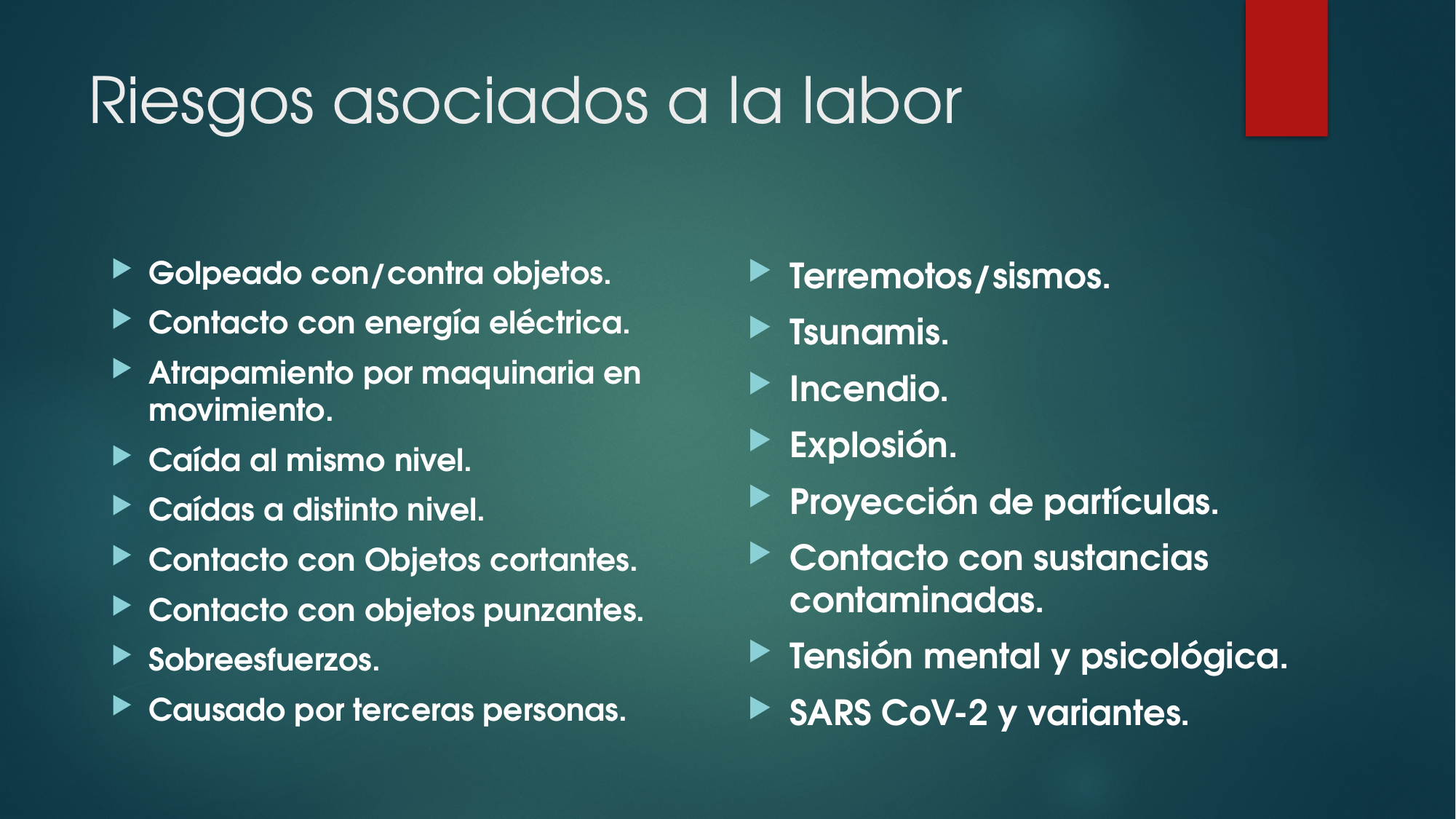

# Riesgos asociados a la labor
Golpeado con/contra objetos.
Contacto con energía eléctrica.
Atrapamiento por maquinaria en movimiento.
Caída al mismo nivel.
Caídas a distinto nivel.
Contacto con Objetos cortantes.
Contacto con objetos punzantes.
Sobreesfuerzos.
Causado por terceras personas.
Terremotos/sismos.
Tsunamis.
Incendio.
Explosión.
Proyección de partículas.
Contacto con sustancias contaminadas.
Tensión mental y psicológica.
SARS CoV-2 y variantes.